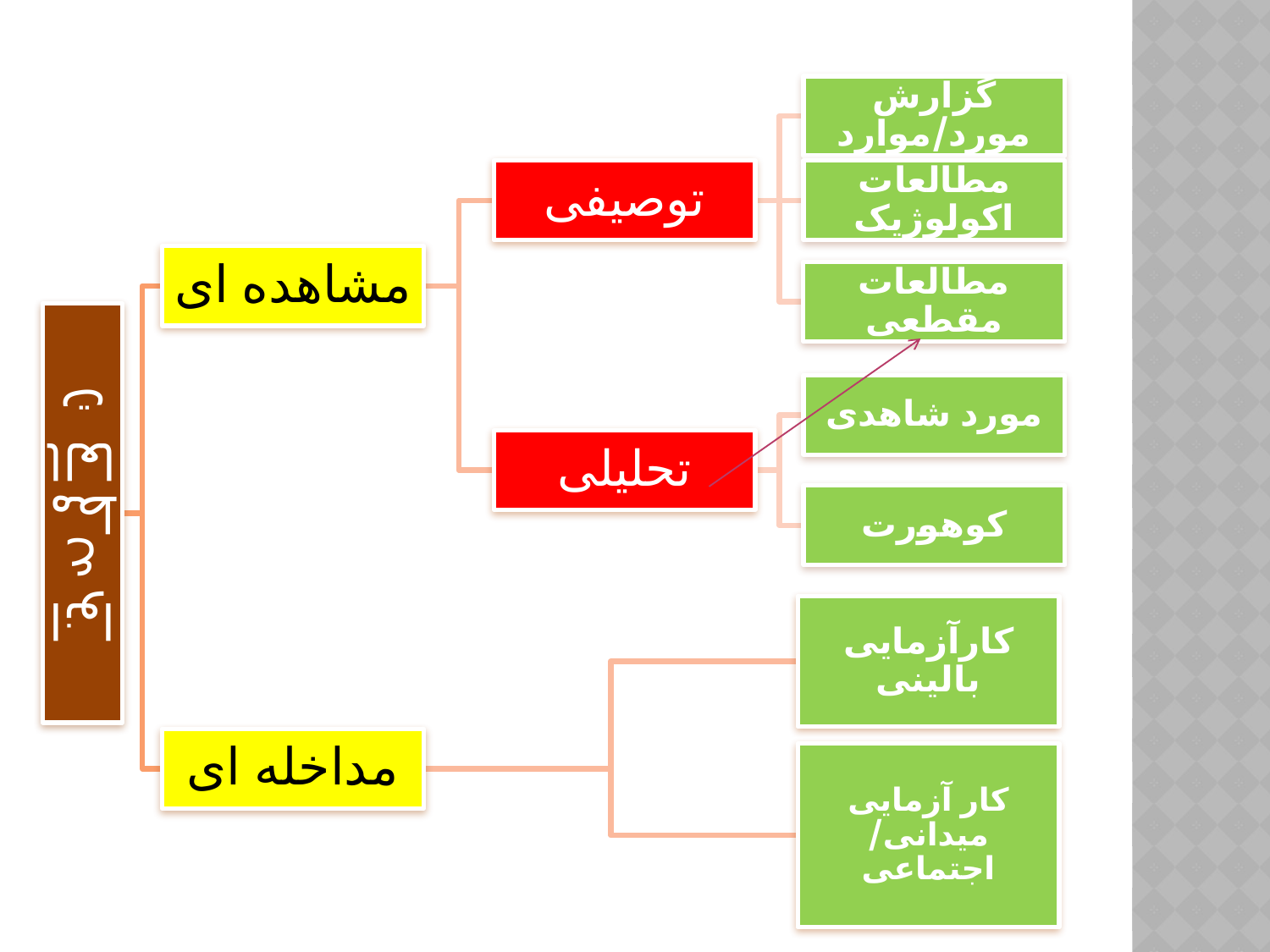

انواع مطالعات
مشاهده ای
توصیفی
گزارش مورد/موارد
مطالعات اکولوژیک
مطالعات مقطعی
تحلیلی
مورد شاهدی
کوهورت
مداخله ای
کارآزمایی بالینی
کار آزمایی میدانی/ اجتماعی